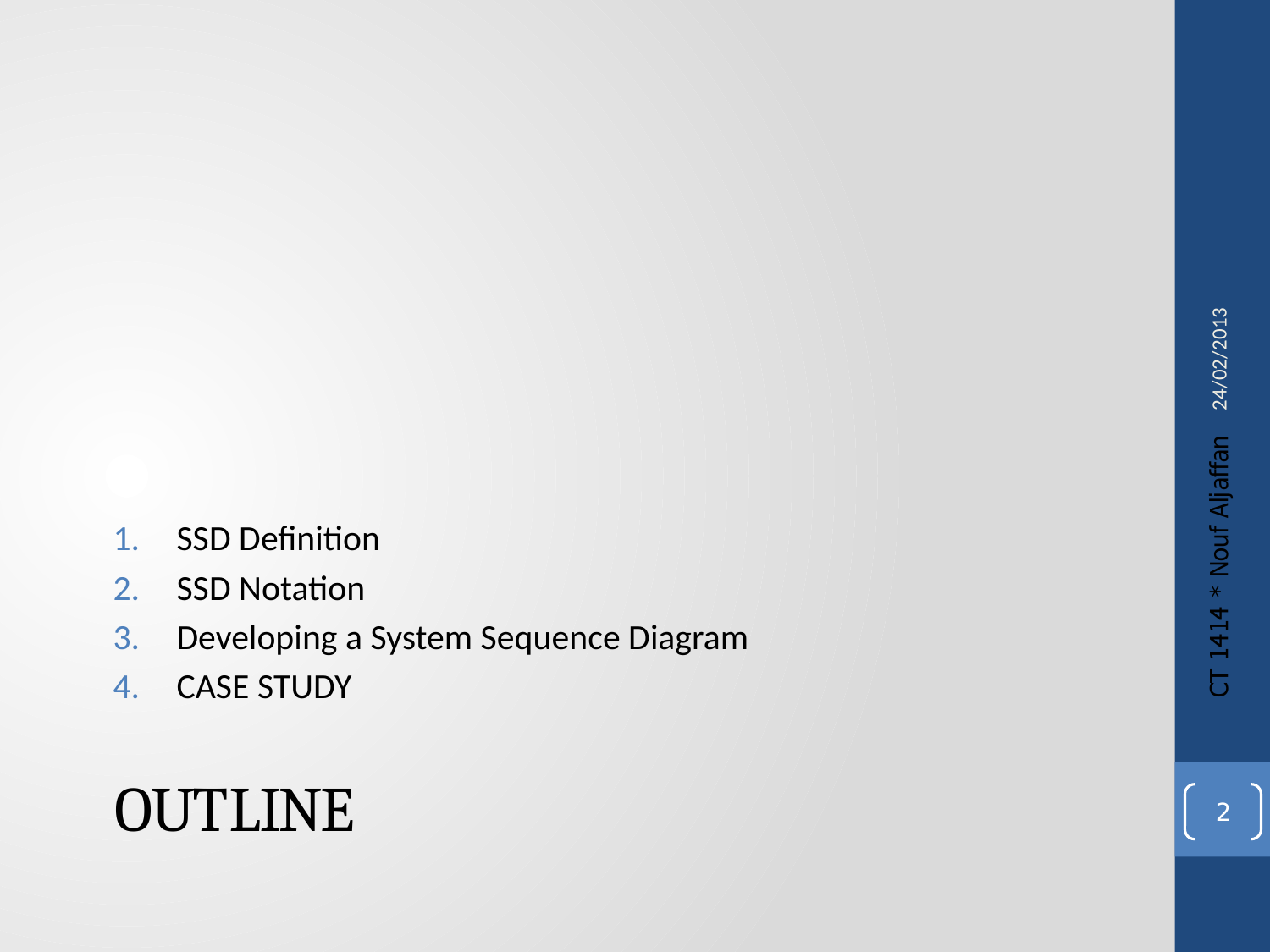

24/02/2013
SSD Definition
SSD Notation
Developing a System Sequence Diagram
CASE STUDY

CT 1414 * Nouf Aljaffan
# Outline
2